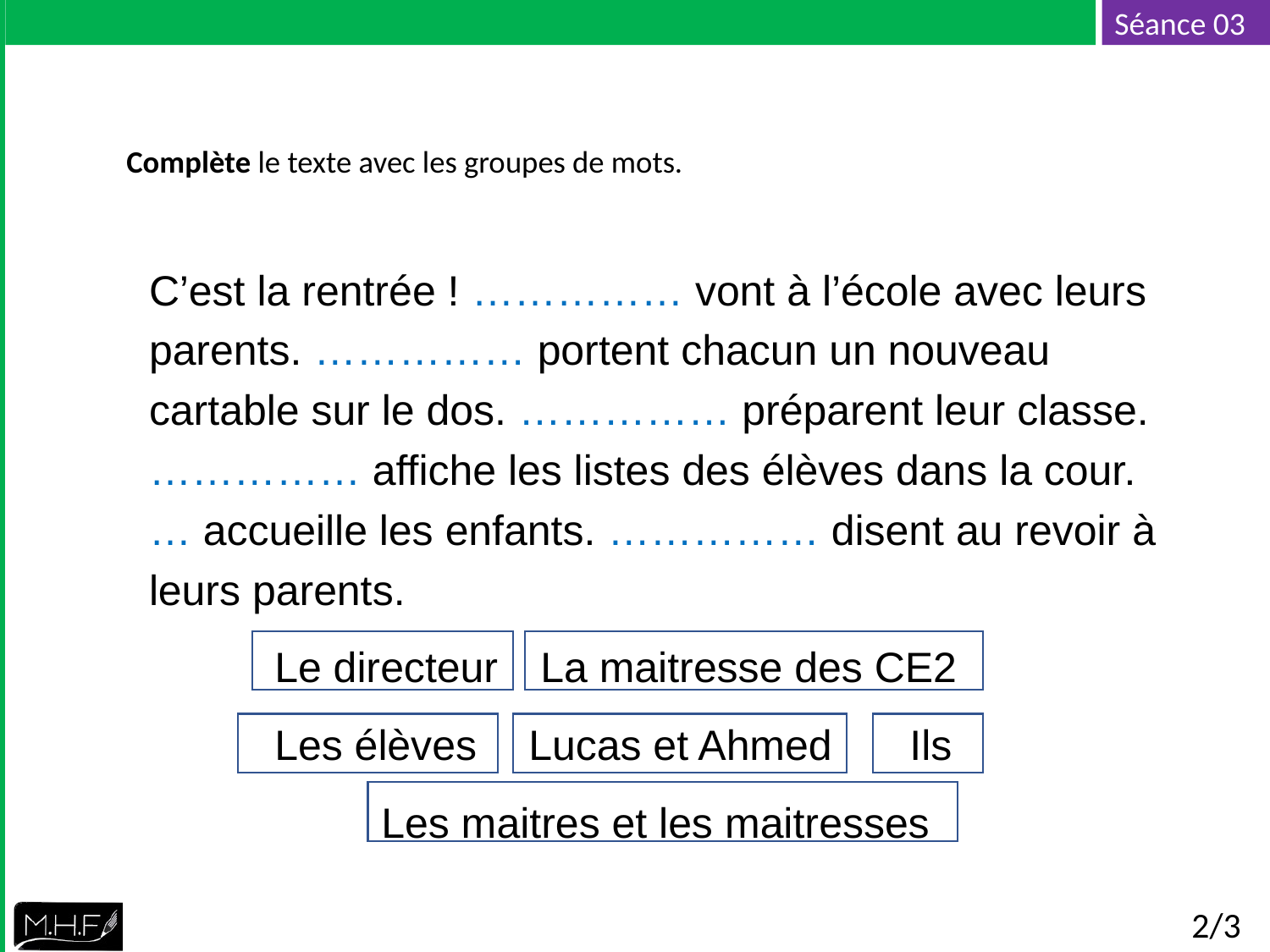

# Complète le texte avec les groupes de mots.
C’est la rentrée ! …………… vont à l’école avec leurs parents. …………… portent chacun un nouveau cartable sur le dos. …………… préparent leur classe. …………… affiche les listes des élèves dans la cour. … accueille les enfants. …………… disent au revoir à leurs parents.
Le directeur	 La maitresse des CE2
Les élèves 	Lucas et Ahmed	Ils
Les maitres et les maitresses

2/3